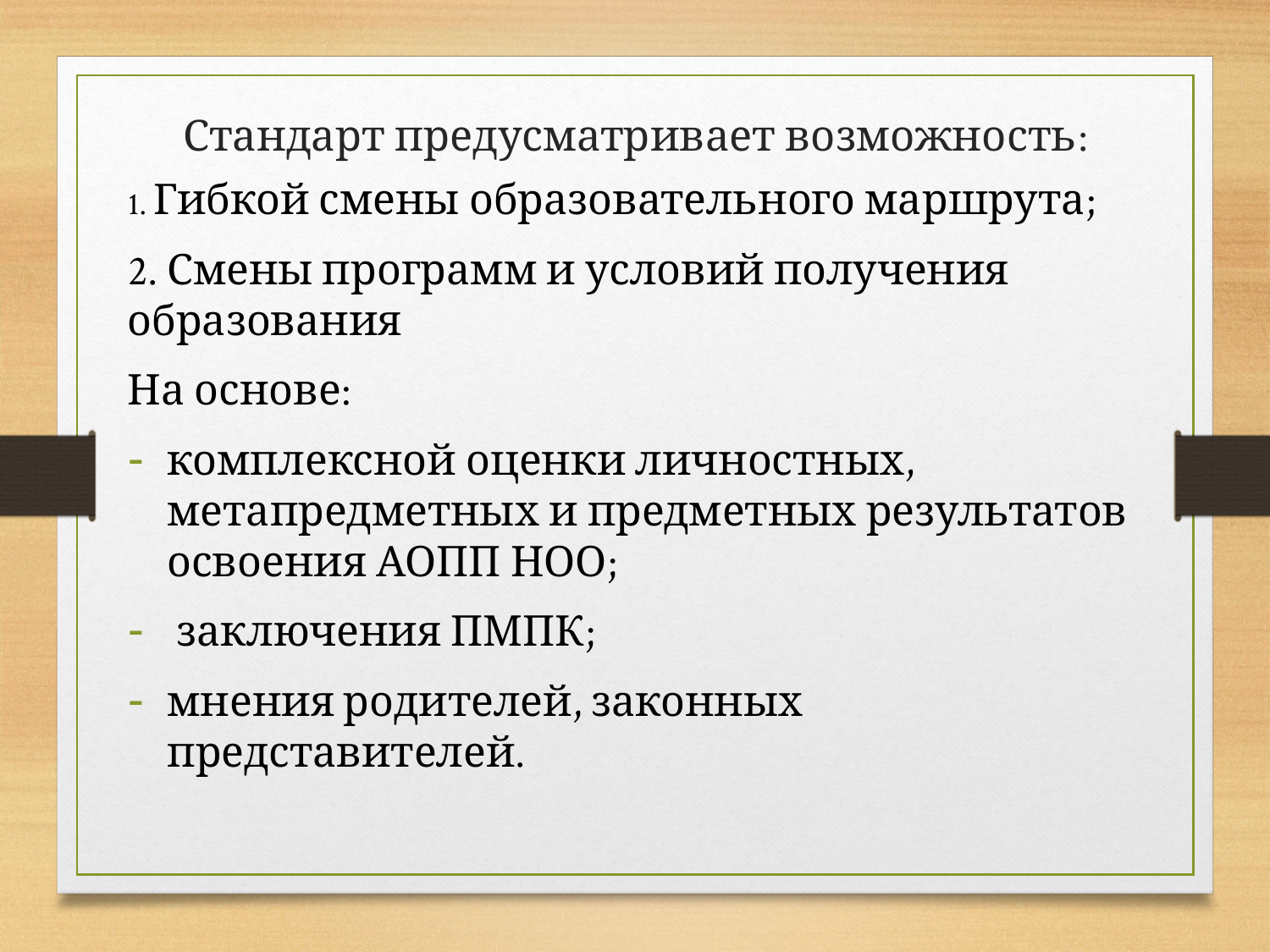

# Стандарт предусматривает возможность:
1. Гибкой смены образовательного маршрута;
2. Смены программ и условий получения образования
На основе:
комплексной оценки личностных, метапредметных и предметных результатов освоения АОПП НОО;
 заключения ПМПК;
мнения родителей, законных представителей.